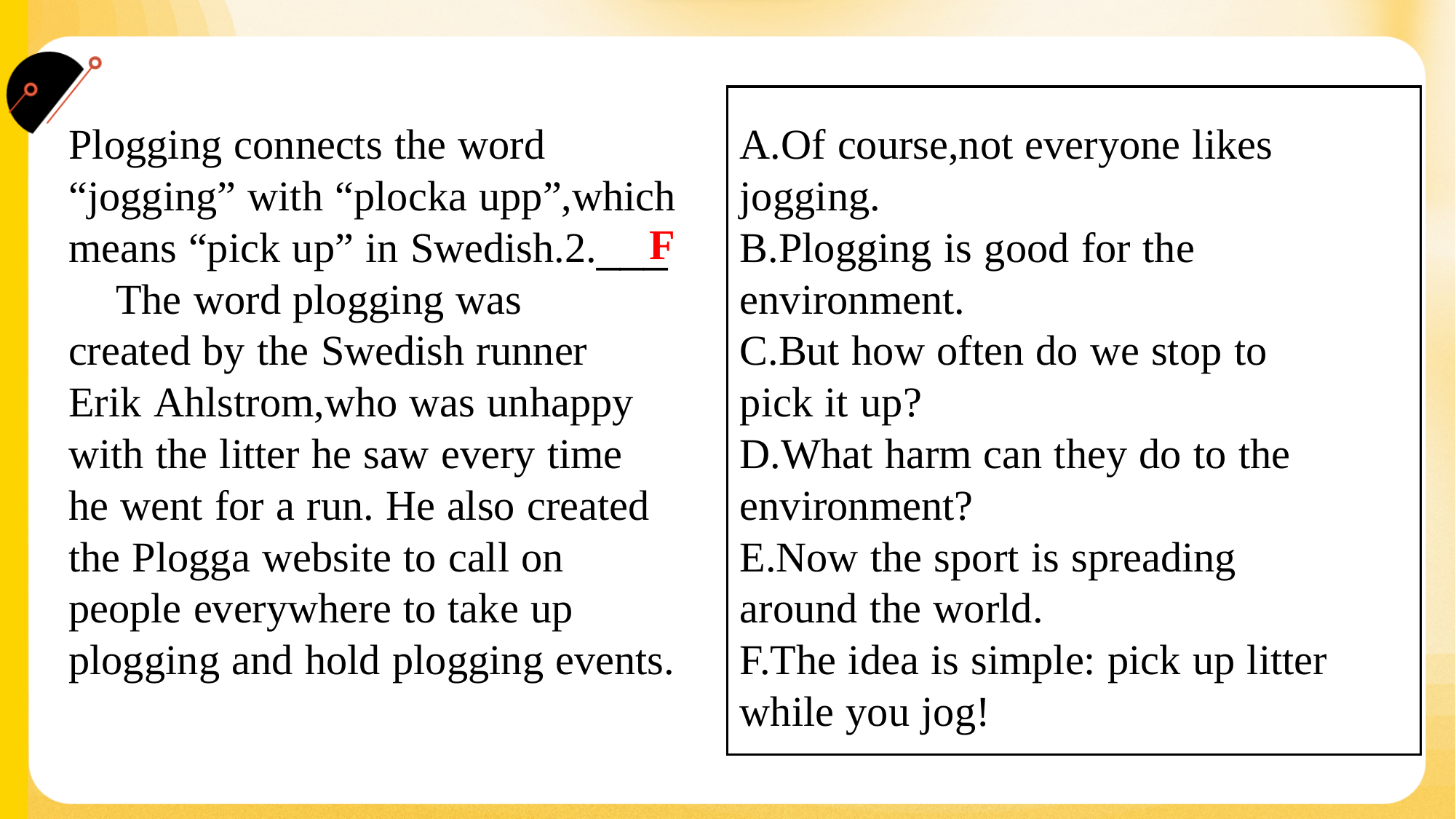

Plogging connects the word
“jogging” with “plocka upp”,which
means “pick up” in Swedish.2.___
    The word plogging was
created by the Swedish runner
Erik Ahlstrom,who was unhappy
with the litter he saw every time
he went for a run. He also created
the Plogga website to call on
people everywhere to take up
plogging and hold plogging events.

A.Of course,not everyone likes
jogging.
B.Plogging is good for the
environment.
C.But how often do we stop to
pick it up?
D.What harm can they do to the
environment?
E.Now the sport is spreading
around the world.
F.The idea is simple: pick up litter
while you jog!
F